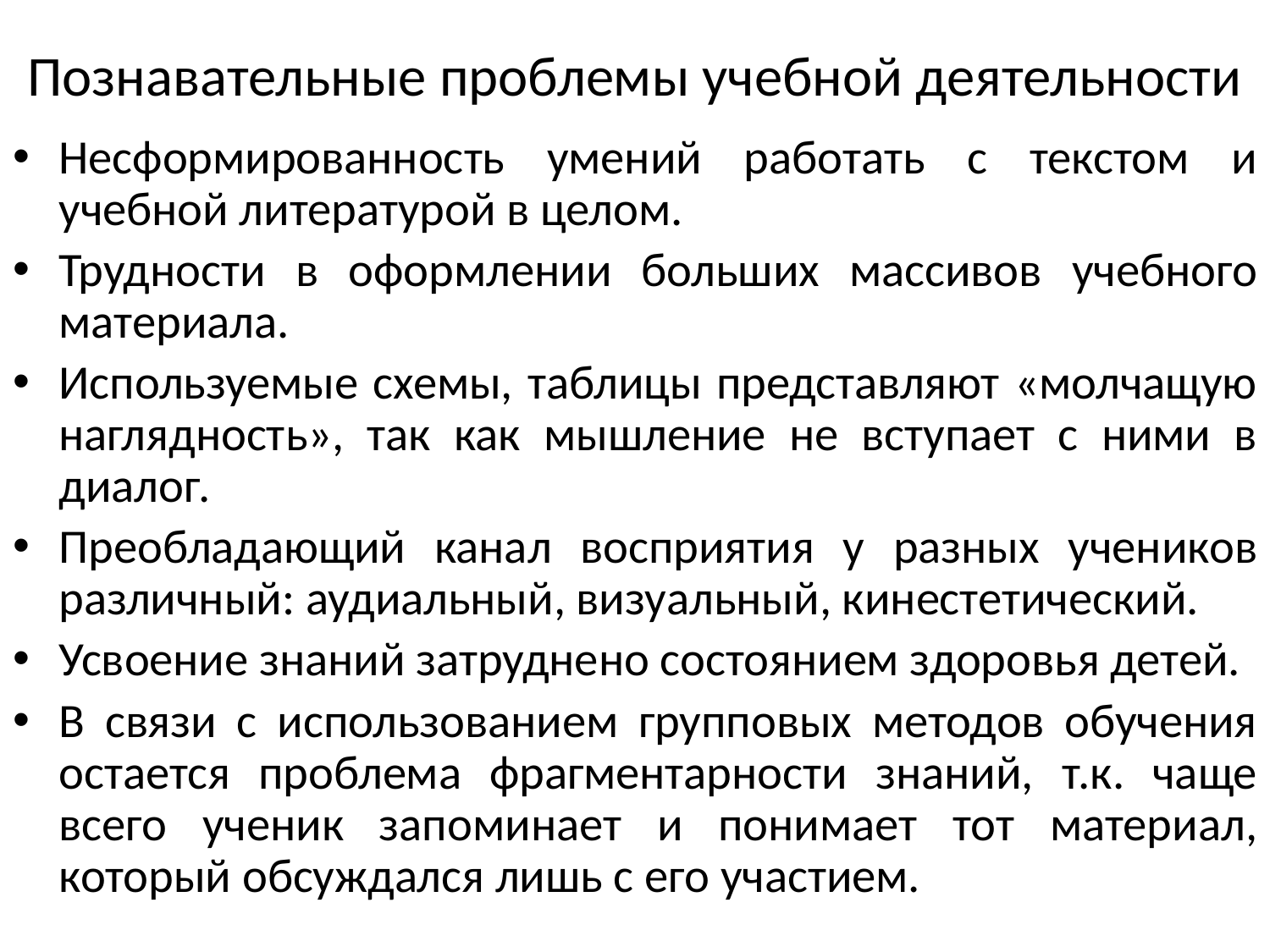

# Познавательные проблемы учебной деятельности
Несформированность умений работать с текстом и учебной литературой в целом.
Трудности в оформлении больших массивов учебного материала.
Используемые схемы, таблицы представляют «молчащую наглядность», так как мышление не вступает с ними в диалог.
Преобладающий канал восприятия у разных учеников различный: аудиальный, визуальный, кинестетический.
Усвоение знаний затруднено состоянием здоровья детей.
В связи с использованием групповых методов обучения остается проблема фрагментарности знаний, т.к. чаще всего ученик запоминает и понимает тот материал, который обсуждался лишь с его участием.